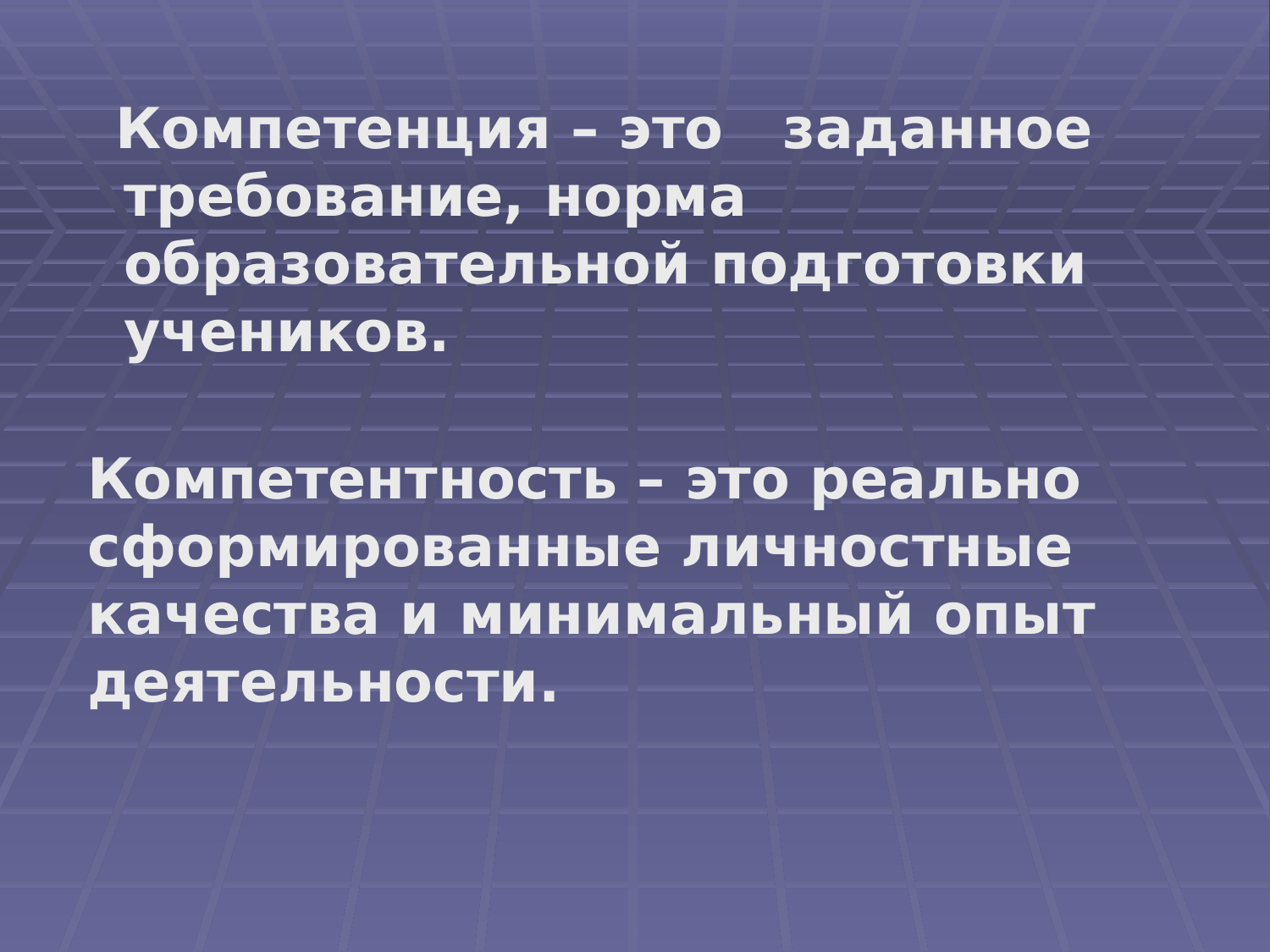

Компетенция – это   заданное требование, норма образовательной подготовки учеников.

Компетентность – это реально сформированные личностные качества и минимальный опыт деятельности.